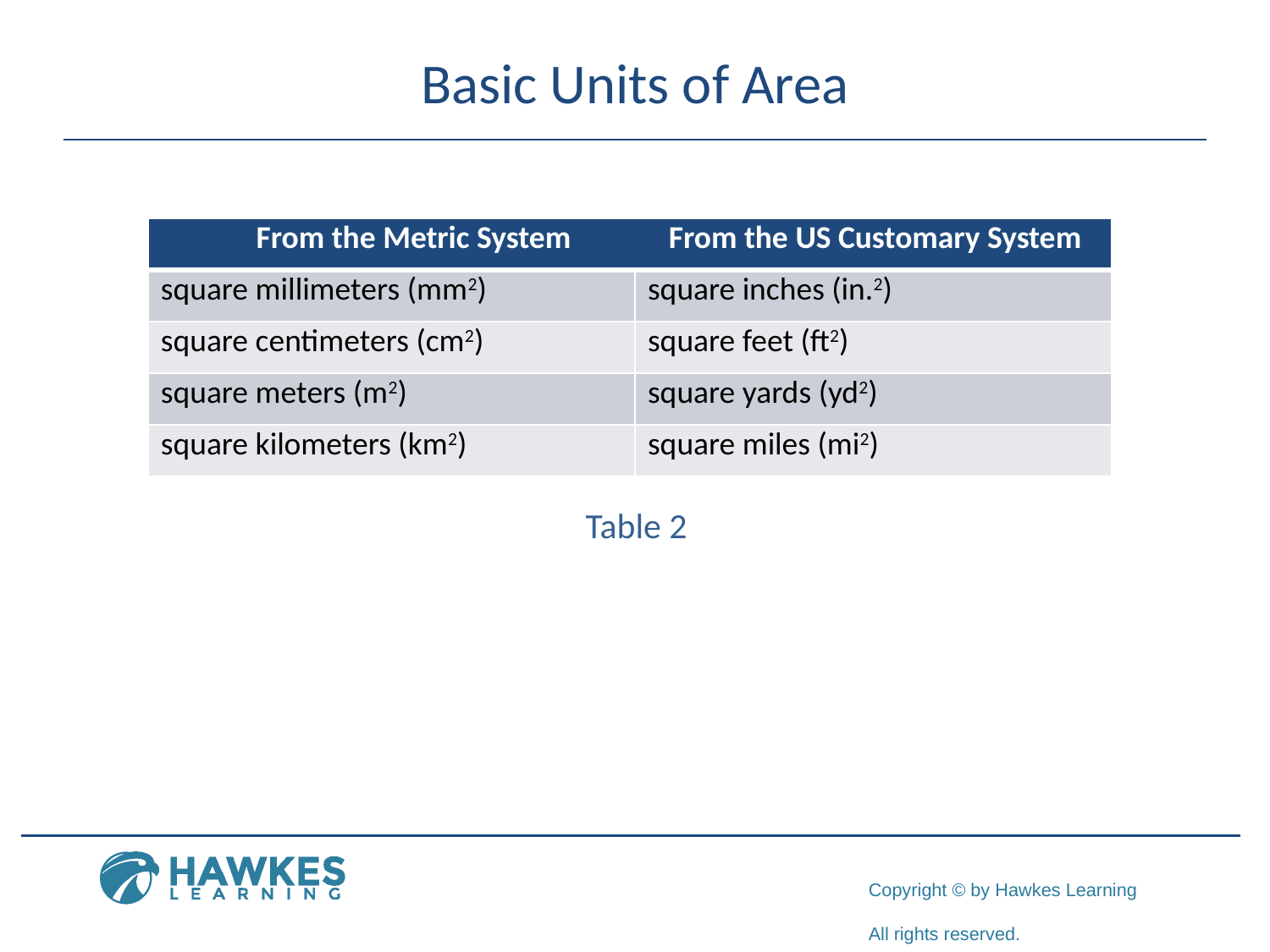

# Basic Units of Area
| From the Metric System From the US Customary System |  |
| --- | --- |
| square millimeters (mm2) | square inches (in.2) |
| square centimeters (cm2) | square feet (ft2) |
| square meters (m2) | square yards (yd2) |
| square kilometers (km2) | square miles (mi2) |
Table 2